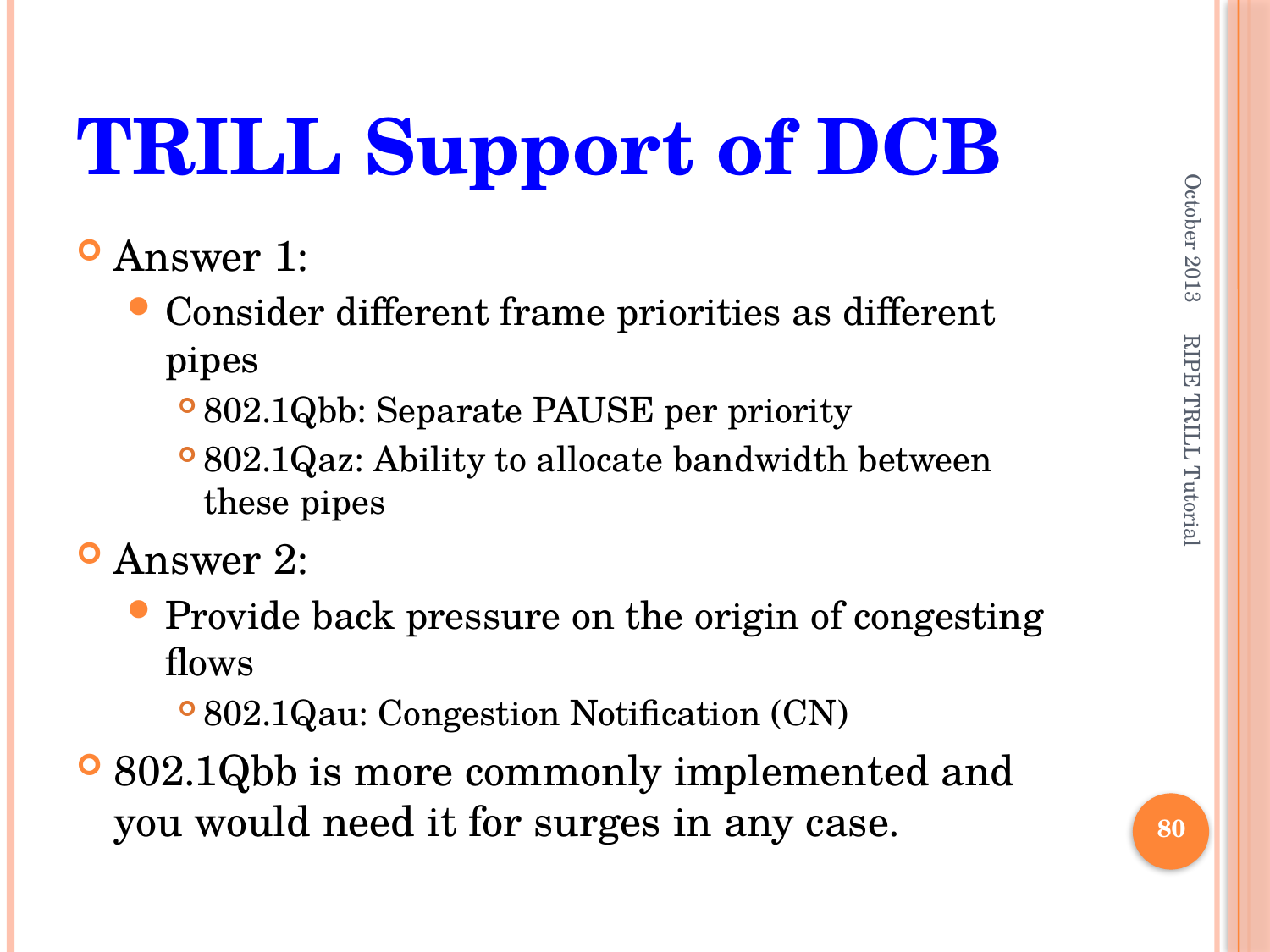

# TRILL Support of DCB
October 2013
Answer 1:
Consider different frame priorities as different pipes
802.1Qbb: Separate PAUSE per priority
802.1Qaz: Ability to allocate bandwidth between these pipes
Answer 2:
Provide back pressure on the origin of congesting flows
802.1Qau: Congestion Notification (CN)
802.1Qbb is more commonly implemented and you would need it for surges in any case.
RIPE TRILL Tutorial
80